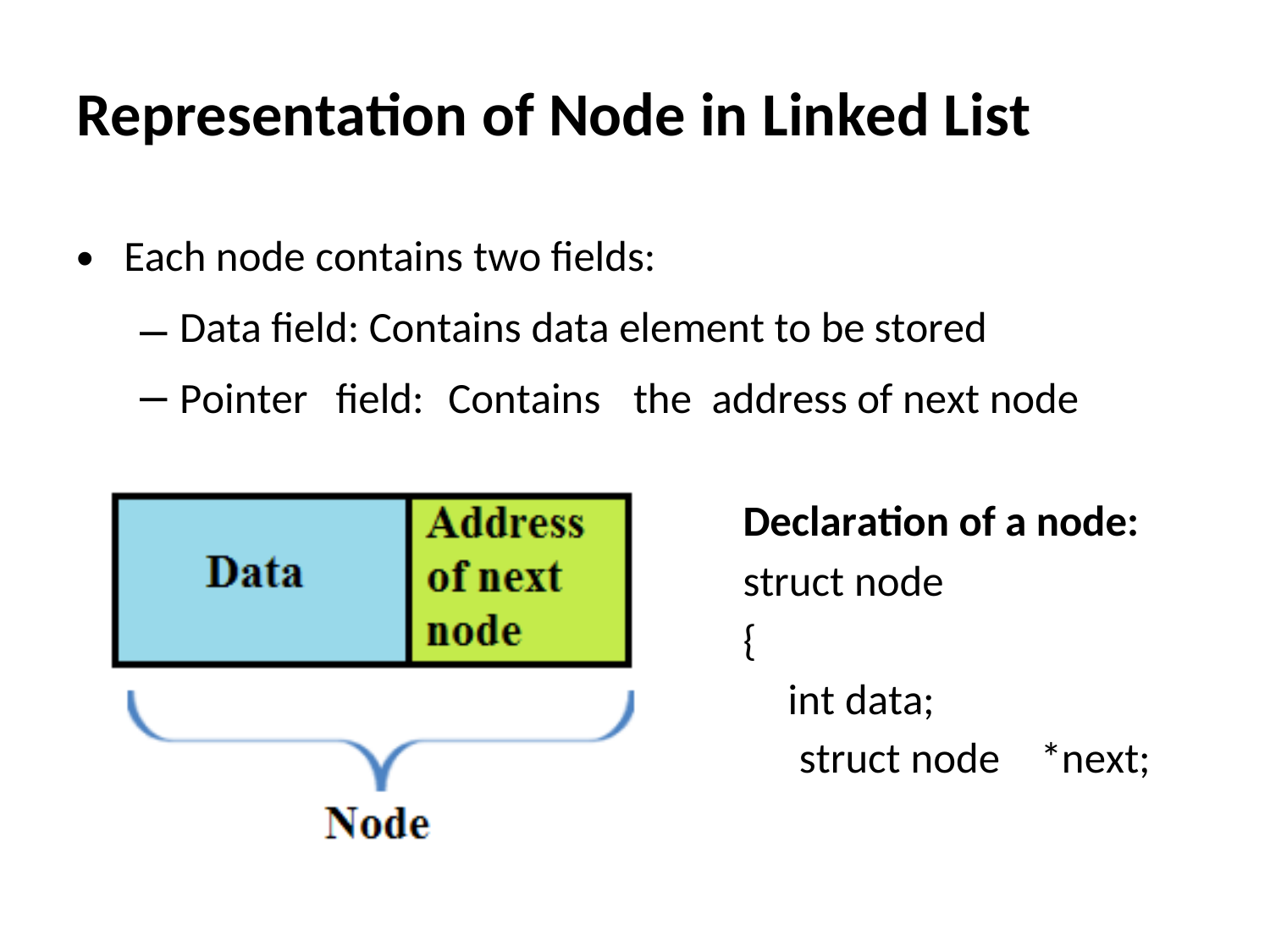

Representation of Node in Linked List
•
Each node contains two fields:
–
–
Data field: Contains data element to be stored
Pointer
field:
Contains
the
address of next node

Declaration of a node:
struct node
{
int data;
struct node
*next;